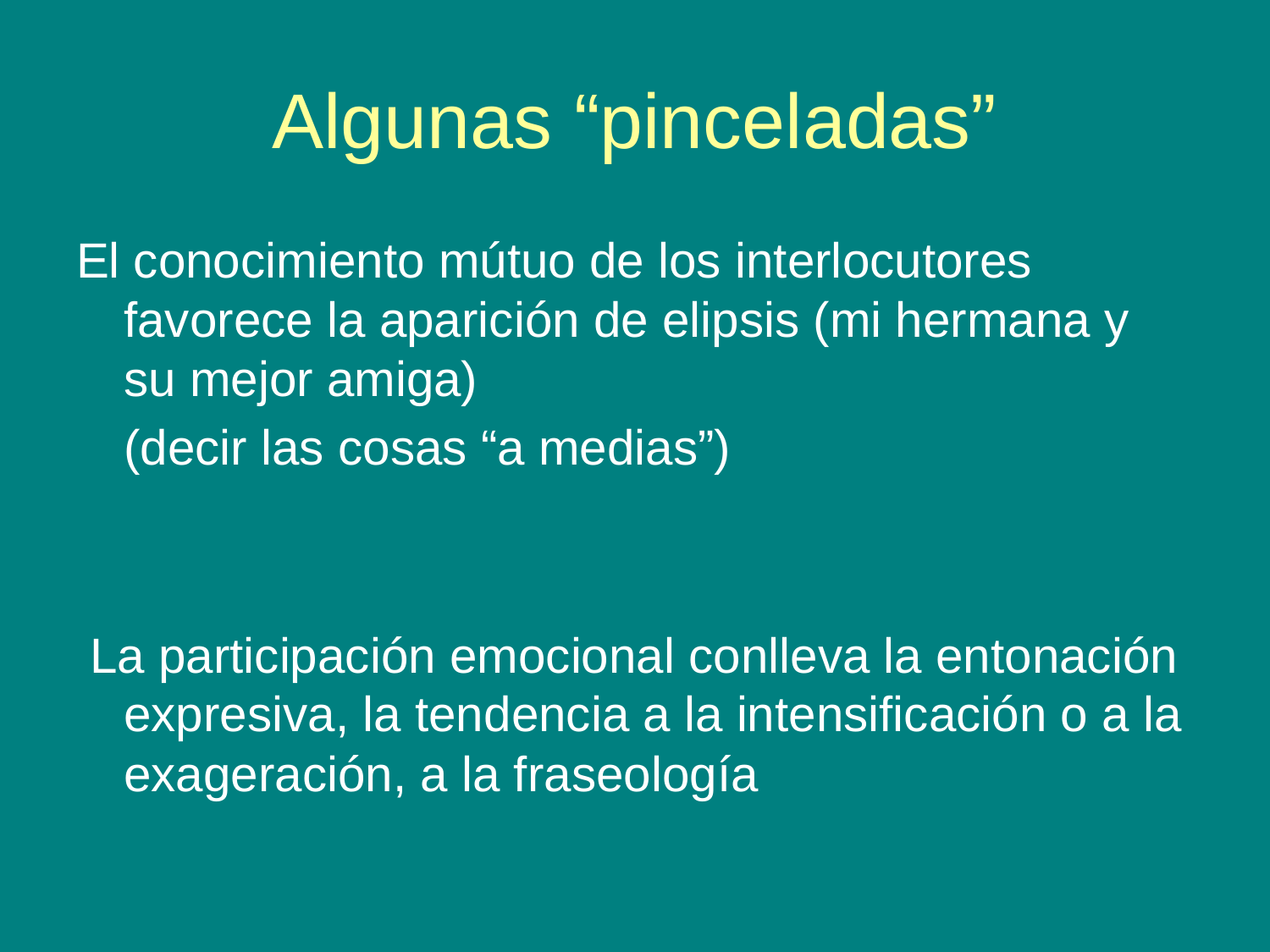

# Algunas “pinceladas”
El conocimiento mútuo de los interlocutores favorece la aparición de elipsis (mi hermana y su mejor amiga)
	(decir las cosas “a medias”)

 La participación emocional conlleva la entonación expresiva, la tendencia a la intensificación o a la exageración, a la fraseología